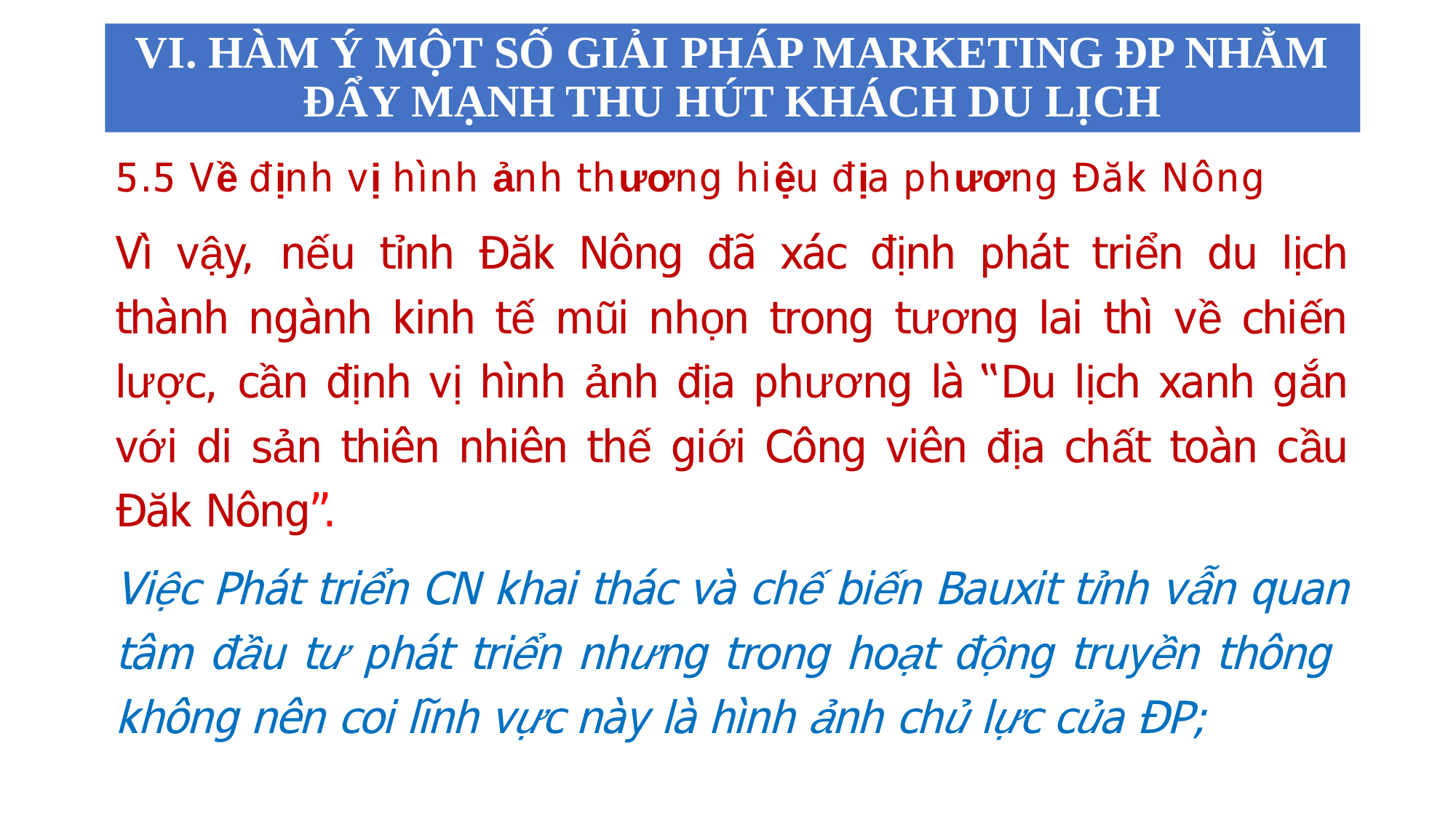

# VI. HÀM Ý MỘT SỐ GIẢI PHÁP MARKETING ĐP NHẰM ĐẨY MẠNH THU HÚT KHÁCH DU LỊCH
5.5 Về định vị hình ảnh thương hiệu địa phương Đăk Nông
Vì vậy, nếu tỉnh Đăk Nông đã xác định phát triển du lịch thành ngành kinh tế mũi nhọn trong tương lai thì về chiến lược, cần định vị hình ảnh địa phương là “Du lịch xanh gắn với di sản thiên nhiên thế giới Công viên địa chất toàn cầu Đăk Nông”.
Việc Phát triển CN khai thác và chế biến Bauxit tỉnh vẫn quan tâm đầu tư phát triển nhưng trong hoạt động truyền thông  không nên coi lĩnh vực này là hình ảnh chủ lực của ĐP;